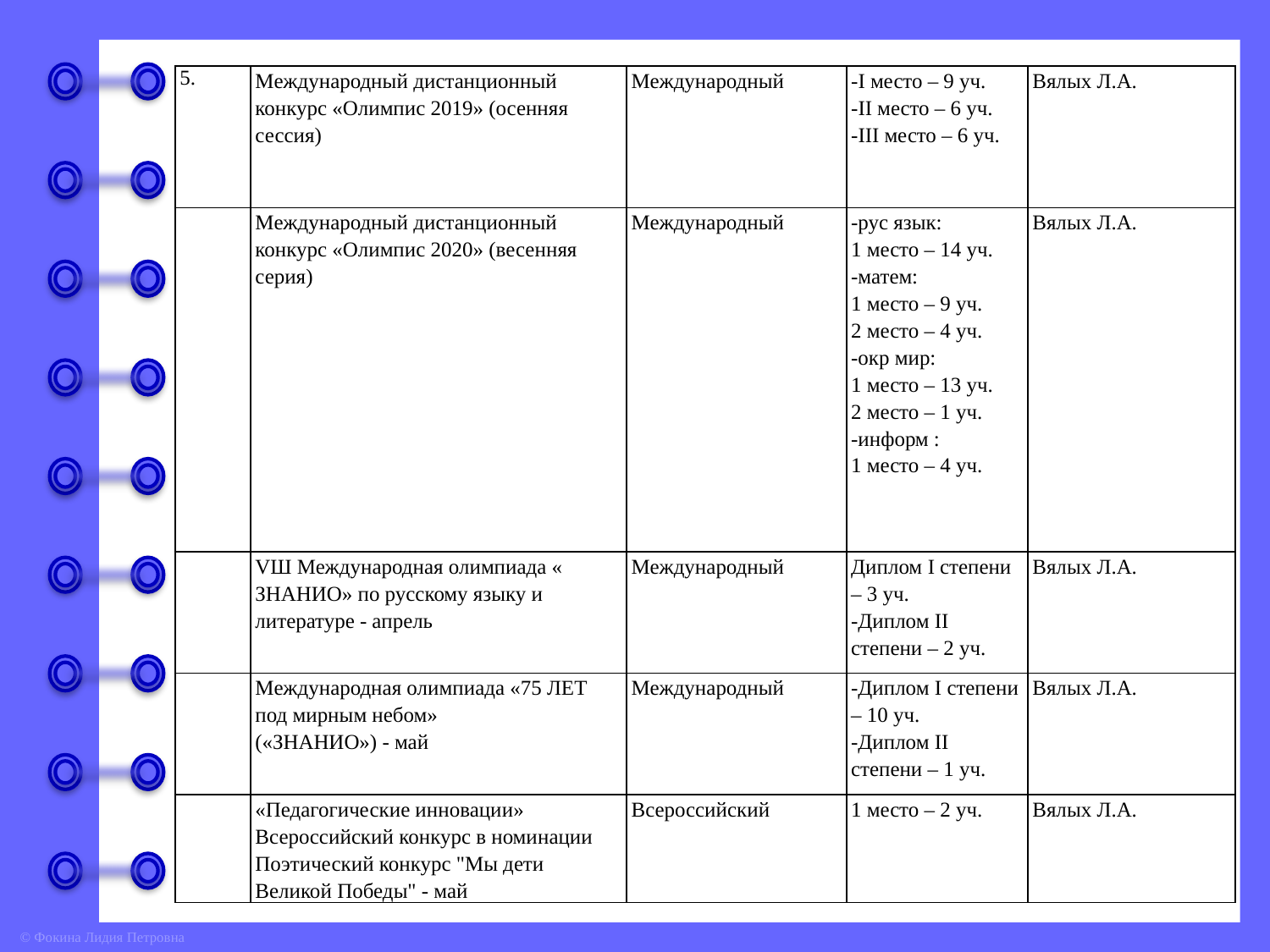

| 5. | Международный дистанционный конкурс «Олимпис 2019» (осенняя сессия) | Международный | -I место – 9 уч. -II место – 6 уч. -III место – 6 уч. | Вялых Л.А. |
| --- | --- | --- | --- | --- |
|  | Международный дистанционный конкурс «Олимпис 2020» (весенняя серия) | Международный | -рус язык: 1 место – 14 уч. -матем: 1 место – 9 уч. 2 место – 4 уч. -окр мир: 1 место – 13 уч. 2 место – 1 уч. -информ : 1 место – 4 уч. | Вялых Л.А. |
|  | VШ Международная олимпиада « ЗНАНИО» по русскому языку и литературе - апрель | Международный | Диплом I степени – 3 уч. -Диплом II степени – 2 уч. | Вялых Л.А. |
|  | Международная олимпиада «75 ЛЕТ под мирным небом» («ЗНАНИО») - май | Международный | -Диплом I степени – 10 уч. -Диплом II степени – 1 уч. | Вялых Л.А. |
|  | «Педагогические инновации» Всероссийский конкурс в номинации Поэтический конкурс "Мы дети Великой Победы" - май | Всероссийский | 1 место – 2 уч. | Вялых Л.А. |